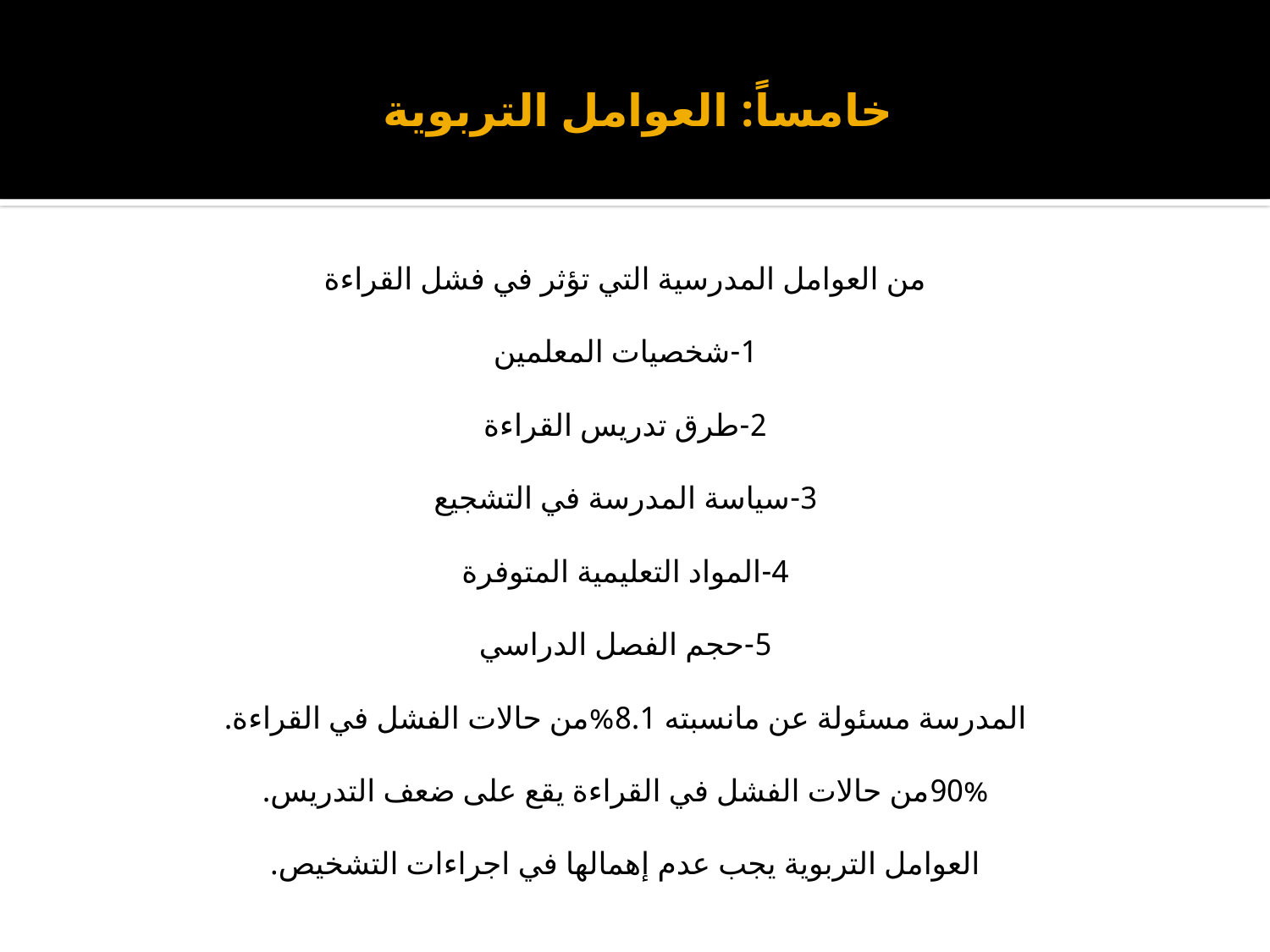

# خامساً: العوامل التربوية
من العوامل المدرسية التي تؤثر في فشل القراءة

1-شخصيات المعلمين

2-طرق تدريس القراءة

3-سياسة المدرسة في التشجيع

4-المواد التعليمية المتوفرة

5-حجم الفصل الدراسي

المدرسة مسئولة عن مانسبته 8.1%من حالات الفشل في القراءة.

90%من حالات الفشل في القراءة يقع على ضعف التدريس.

العوامل التربوية يجب عدم إهمالها في اجراءات التشخيص.